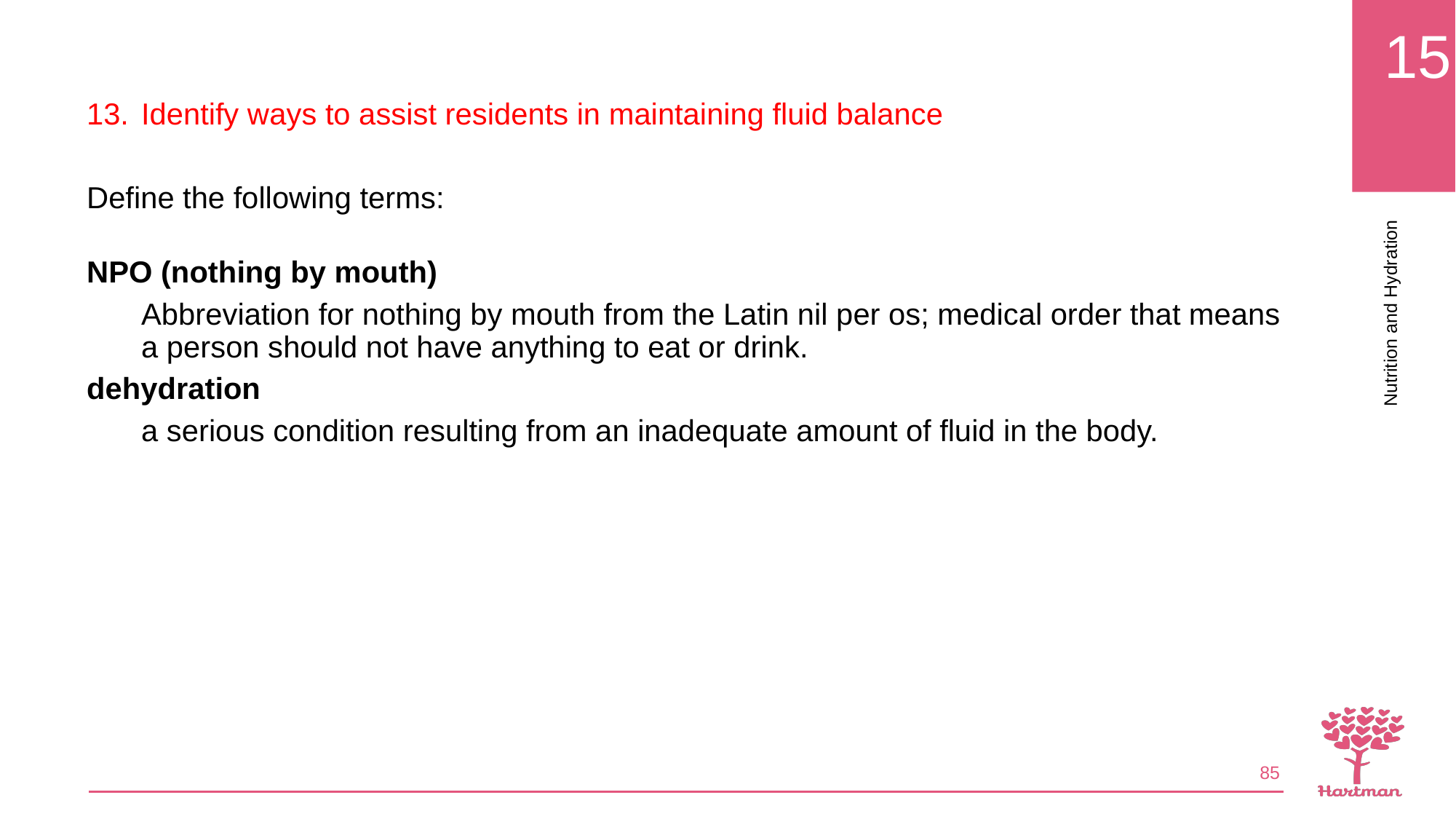

Identify ways to assist residents in maintaining fluid balance

Define the following terms:
NPO (nothing by mouth)
Abbreviation for nothing by mouth from the Latin nil per os; medical order that means a person should not have anything to eat or drink.
dehydration
a serious condition resulting from an inadequate amount of fluid in the body.

85